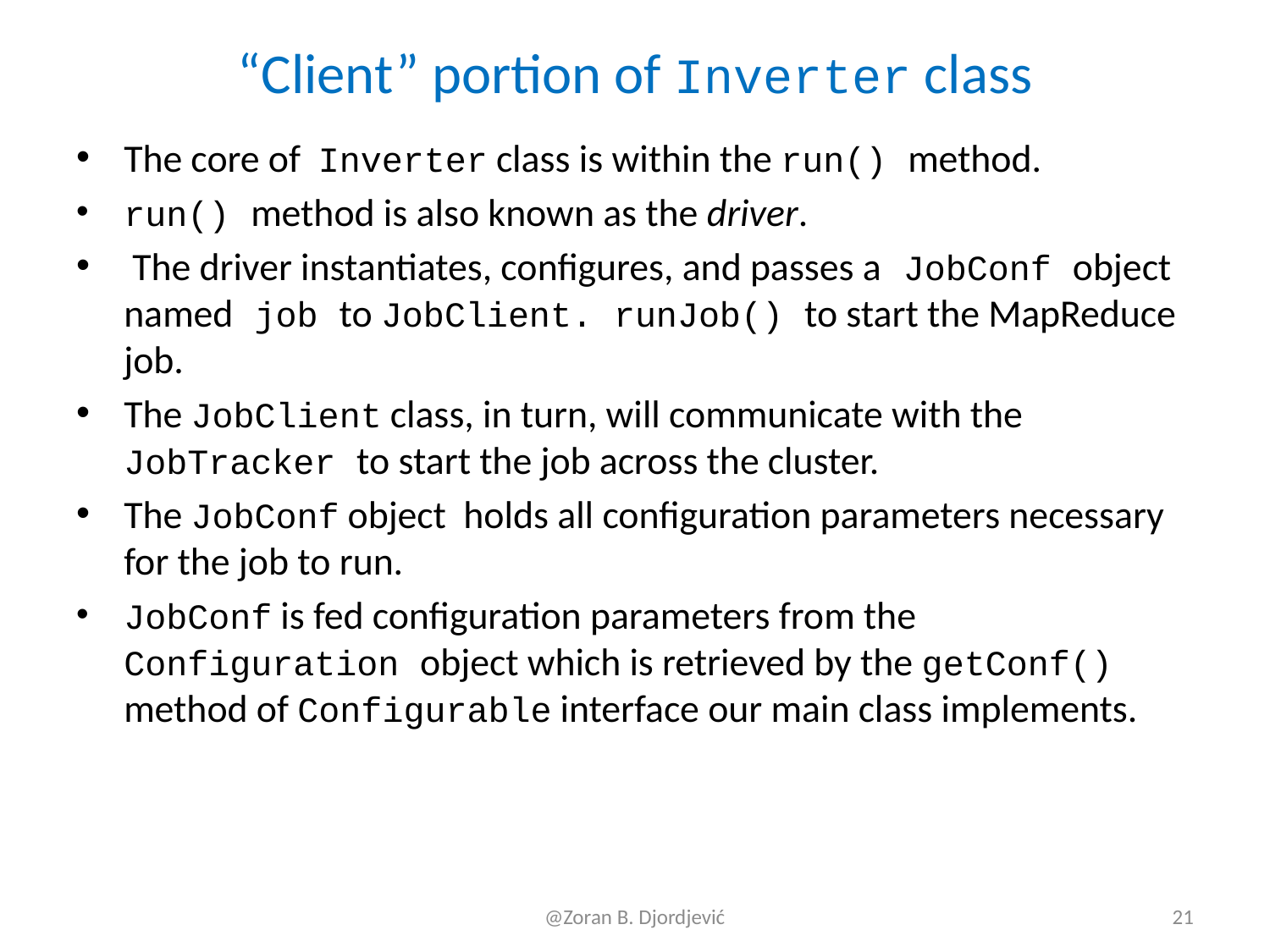

# “Client” portion of Inverter class
The core of  Inverter class is within the run() method.
run() method is also known as the driver.
 The driver instantiates, configures, and passes a JobConf object named job to JobClient. runJob() to start the MapReduce job.
The JobClient class, in turn, will communicate with the JobTracker to start the job across the cluster.
The JobConf object  holds all configuration parameters necessary for the job to run.
JobConf is fed configuration parameters from the Configuration object which is retrieved by the getConf() method of Configurable interface our main class implements.
@Zoran B. Djordjević
21